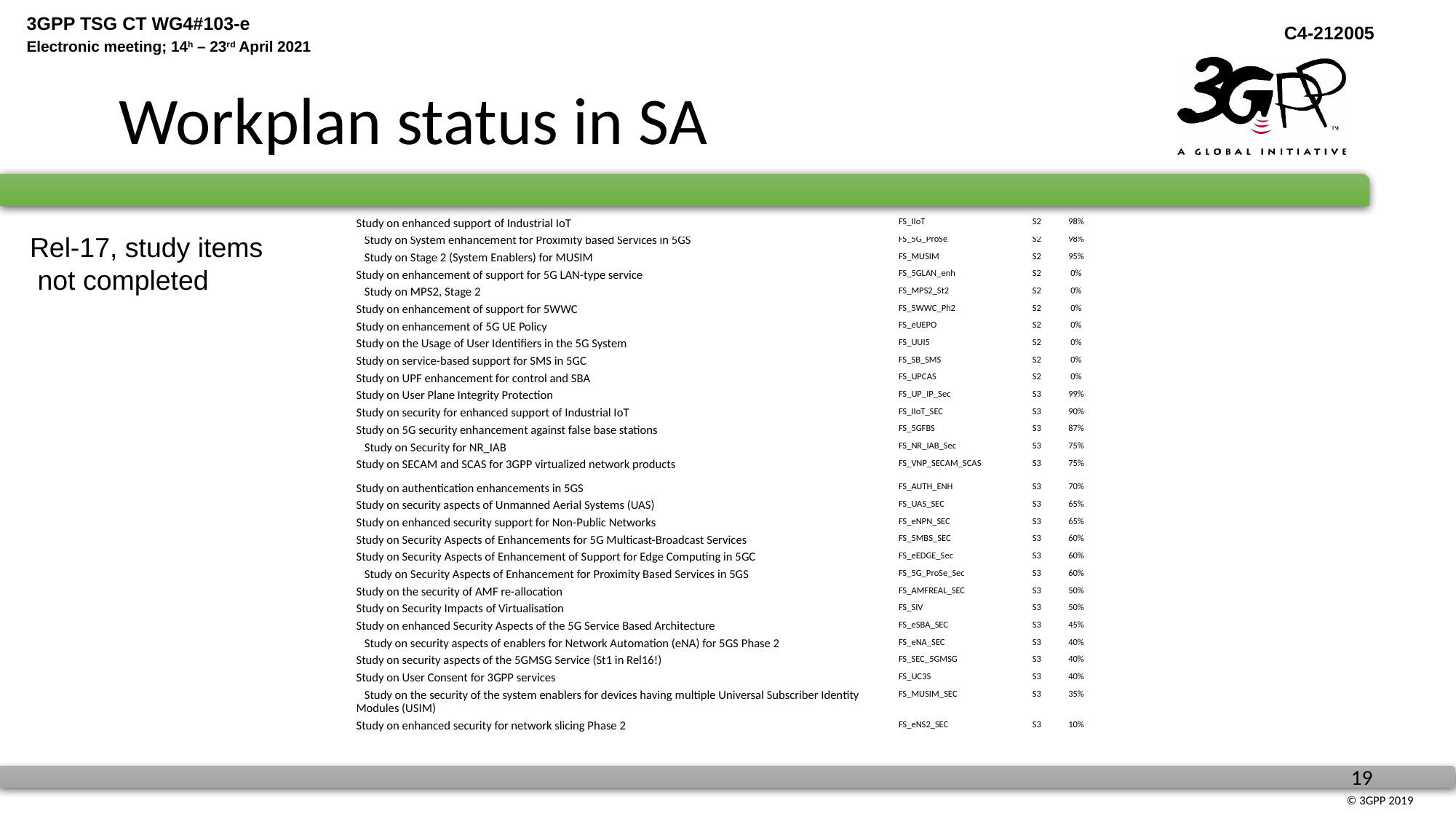

# Workplan status in SA
| Study on enhanced support of Industrial IoT | FS\_IIoT | S2 | 98% |
| --- | --- | --- | --- |
| Study on System enhancement for Proximity based Services in 5GS | FS\_5G\_ProSe | S2 | 98% |
| Study on Stage 2 (System Enablers) for MUSIM | FS\_MUSIM | S2 | 95% |
| Study on enhancement of support for 5G LAN-type service | FS\_5GLAN\_enh | S2 | 0% |
| Study on MPS2, Stage 2 | FS\_MPS2\_St2 | S2 | 0% |
| Study on enhancement of support for 5WWC | FS\_5WWC\_Ph2 | S2 | 0% |
| Study on enhancement of 5G UE Policy | FS\_eUEPO | S2 | 0% |
| Study on the Usage of User Identifiers in the 5G System | FS\_UUI5 | S2 | 0% |
| Study on service-based support for SMS in 5GC | FS\_SB\_SMS | S2 | 0% |
| Study on UPF enhancement for control and SBA | FS\_UPCAS | S2 | 0% |
| Study on User Plane Integrity Protection | FS\_UP\_IP\_Sec | S3 | 99% |
| Study on security for enhanced support of Industrial IoT | FS\_IIoT\_SEC | S3 | 90% |
| Study on 5G security enhancement against false base stations | FS\_5GFBS | S3 | 87% |
| Study on Security for NR\_IAB | FS\_NR\_IAB\_Sec | S3 | 75% |
| Study on SECAM and SCAS for 3GPP virtualized network products | FS\_VNP\_SECAM\_SCAS | S3 | 75% |
| Study on authentication enhancements in 5GS | FS\_AUTH\_ENH | S3 | 70% |
| Study on security aspects of Unmanned Aerial Systems (UAS) | FS\_UAS\_SEC | S3 | 65% |
| Study on enhanced security support for Non-Public Networks | FS\_eNPN\_SEC | S3 | 65% |
| Study on Security Aspects of Enhancements for 5G Multicast-Broadcast Services | FS\_5MBS\_SEC | S3 | 60% |
| Study on Security Aspects of Enhancement of Support for Edge Computing in 5GC | FS\_eEDGE\_Sec | S3 | 60% |
| Study on Security Aspects of Enhancement for Proximity Based Services in 5GS | FS\_5G\_ProSe\_Sec | S3 | 60% |
| Study on the security of AMF re-allocation | FS\_AMFREAL\_SEC | S3 | 50% |
| Study on Security Impacts of Virtualisation | FS\_SIV | S3 | 50% |
| Study on enhanced Security Aspects of the 5G Service Based Architecture | FS\_eSBA\_SEC | S3 | 45% |
| Study on security aspects of enablers for Network Automation (eNA) for 5GS Phase 2 | FS\_eNA\_SEC | S3 | 40% |
| Study on security aspects of the 5GMSG Service (St1 in Rel16!) | FS\_SEC\_5GMSG | S3 | 40% |
| Study on User Consent for 3GPP services | FS\_UC3S | S3 | 40% |
| Study on the security of the system enablers for devices having multiple Universal Subscriber Identity Modules (USIM) | FS\_MUSIM\_SEC | S3 | 35% |
| Study on enhanced security for network slicing Phase 2 | FS\_eNS2\_SEC | S3 | 10% |
Rel-17, study items
 not completed